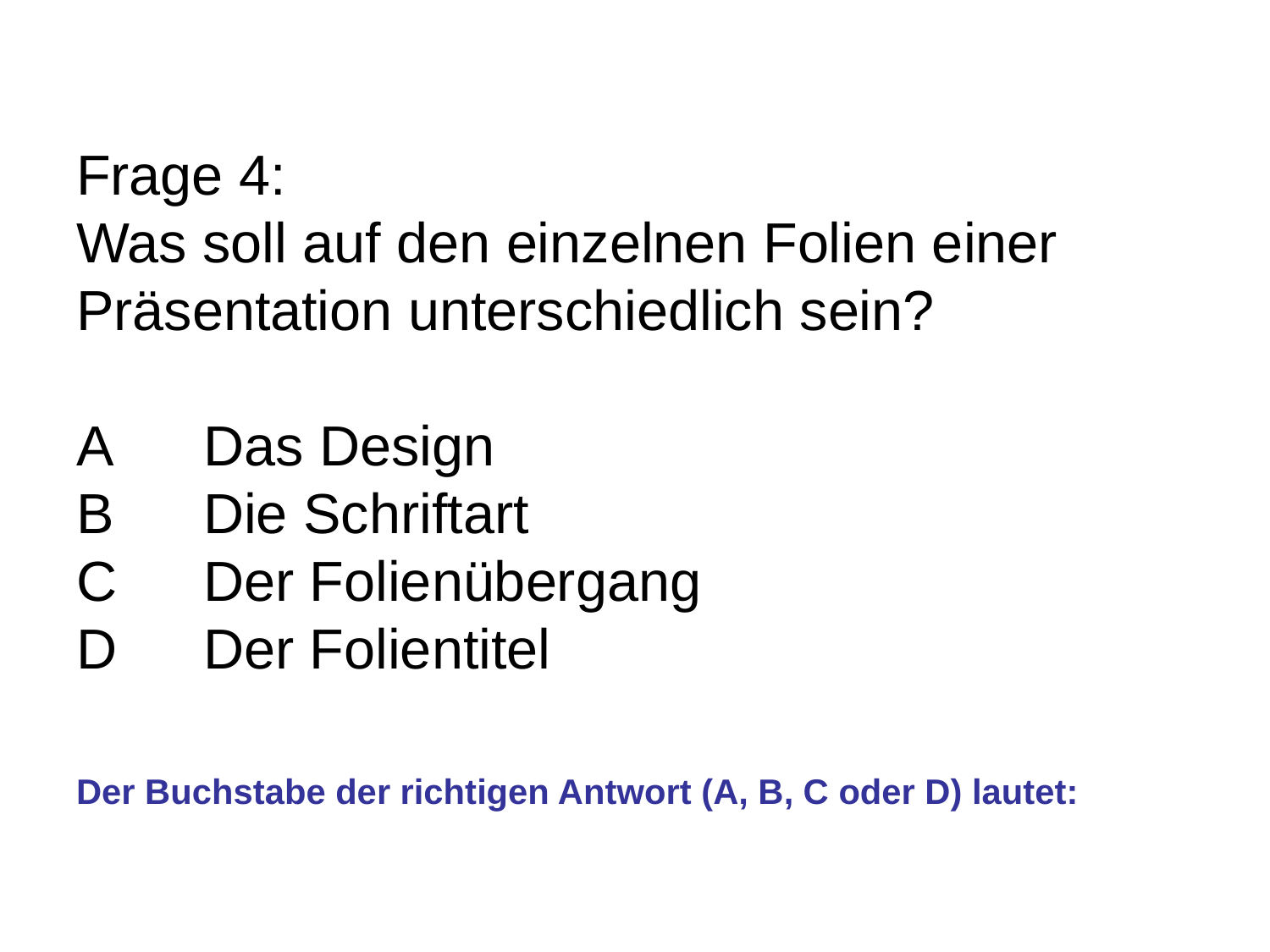

# Frage 4: Was soll auf den einzelnen Folien einer Präsentation unterschiedlich sein? A	Das Design B	Die Schriftart C	Der Folienübergang D	Der Folientitel Der Buchstabe der richtigen Antwort (A, B, C oder D) lautet: